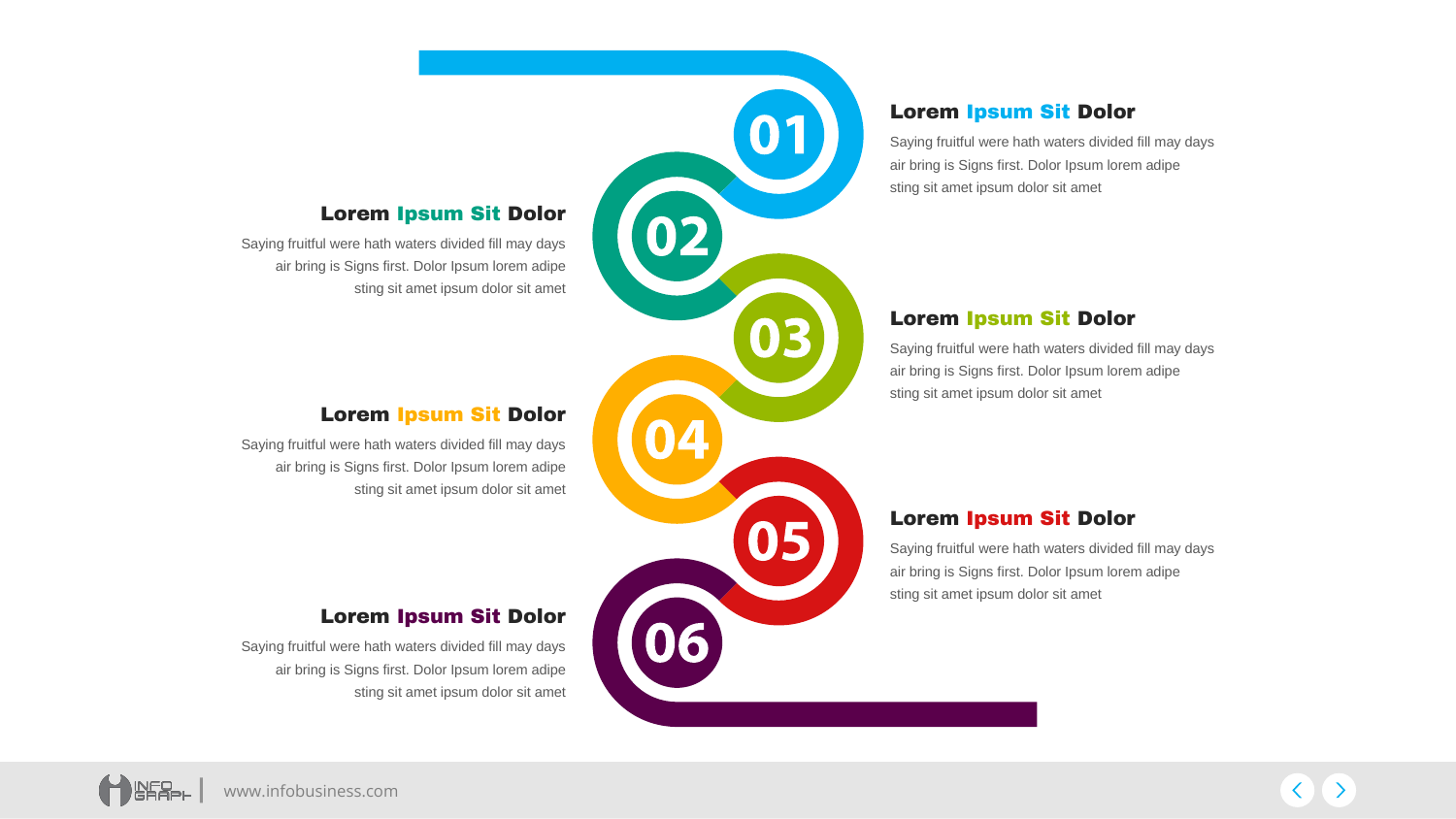

Lorem Ipsum Sit Dolor

Saying fruitful were hath waters divided fill may days air bring is Signs first. Dolor Ipsum lorem adipe
sting sit amet ipsum dolor sit amet

Lorem Ipsum Sit Dolor

Saying fruitful were hath waters divided fill may days air bring is Signs first. Dolor Ipsum lorem adipe
sting sit amet ipsum dolor sit amet

Lorem Ipsum Sit Dolor

Saying fruitful were hath waters divided fill may days air bring is Signs first. Dolor Ipsum lorem adipe
sting sit amet ipsum dolor sit amet

Lorem Ipsum Sit Dolor

Saying fruitful were hath waters divided fill may days air bring is Signs first. Dolor Ipsum lorem adipe
sting sit amet ipsum dolor sit amet

Lorem Ipsum Sit Dolor

Saying fruitful were hath waters divided fill may days air bring is Signs first. Dolor Ipsum lorem adipe
sting sit amet ipsum dolor sit amet

Lorem Ipsum Sit Dolor

Saying fruitful were hath waters divided fill may days air bring is Signs first. Dolor Ipsum lorem adipe
sting sit amet ipsum dolor sit amet
www.infobusiness.com